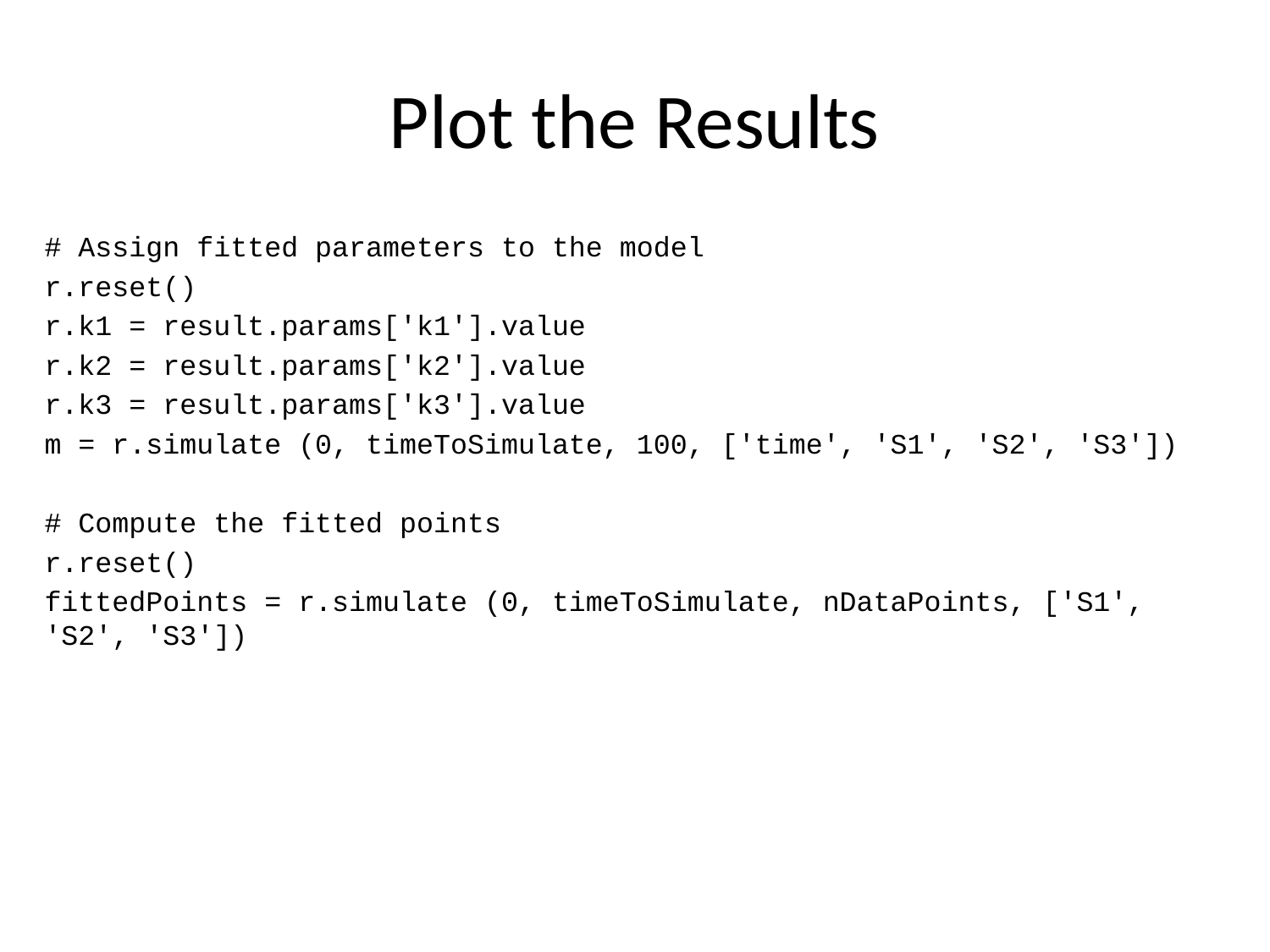

# Plot the Results
# Assign fitted parameters to the model
r.reset()
r.k1 = result.params['k1'].value
r.k2 = result.params['k2'].value
r.k3 = result.params['k3'].value
m = r.simulate (0, timeToSimulate, 100, ['time', 'S1', 'S2', 'S3'])

# Compute the fitted points
r.reset()
fittedPoints = r.simulate (0, timeToSimulate, nDataPoints, ['S1', 'S2', 'S3'])